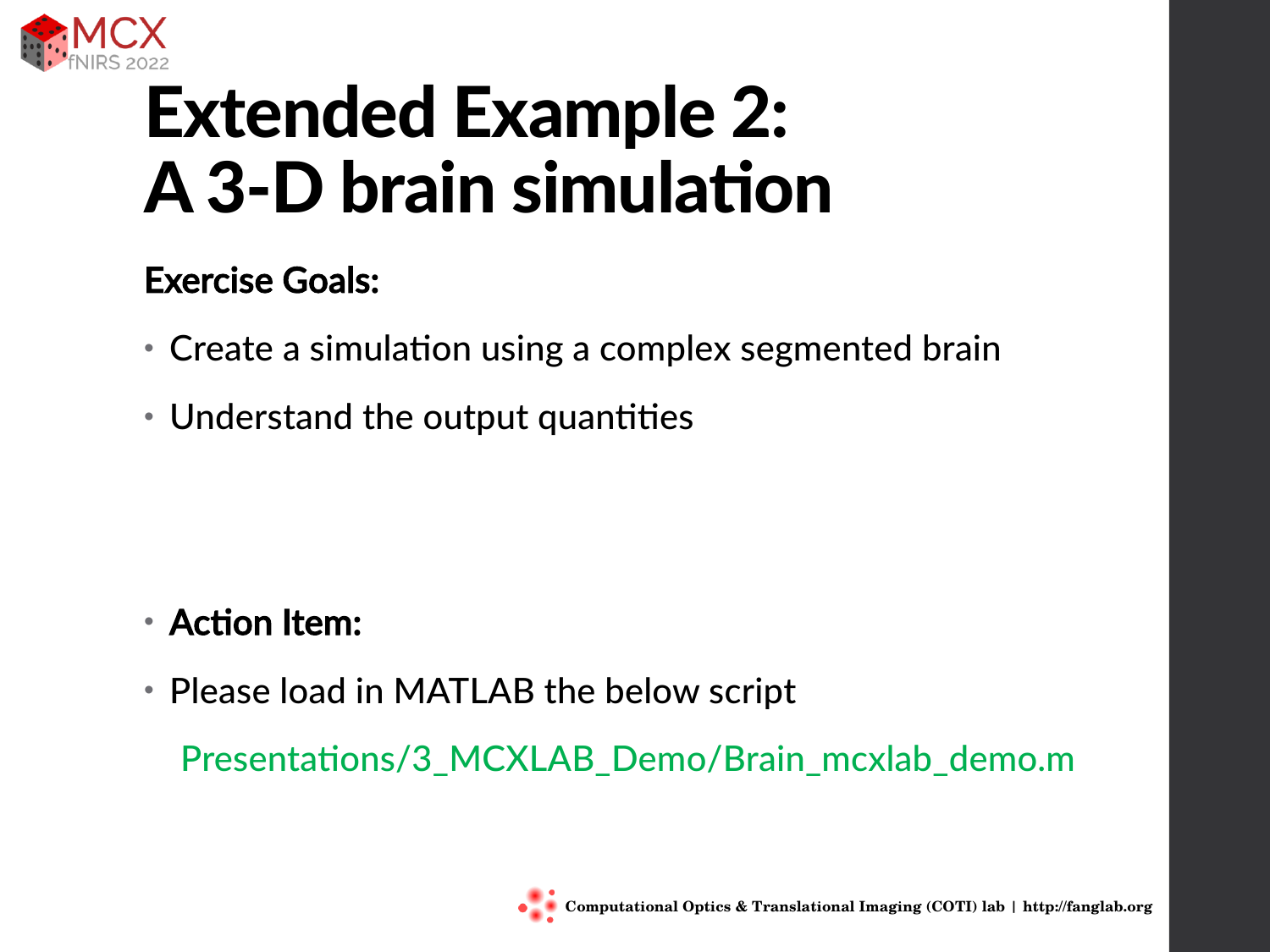

# Extended Example 2: A 3-D brain simulation
Exercise Goals:
Create a simulation using a complex segmented brain
Understand the output quantities

Action Item:
Please load in MATLAB the below script
    Presentations/3_MCXLAB_Demo/Brain_mcxlab_demo.m